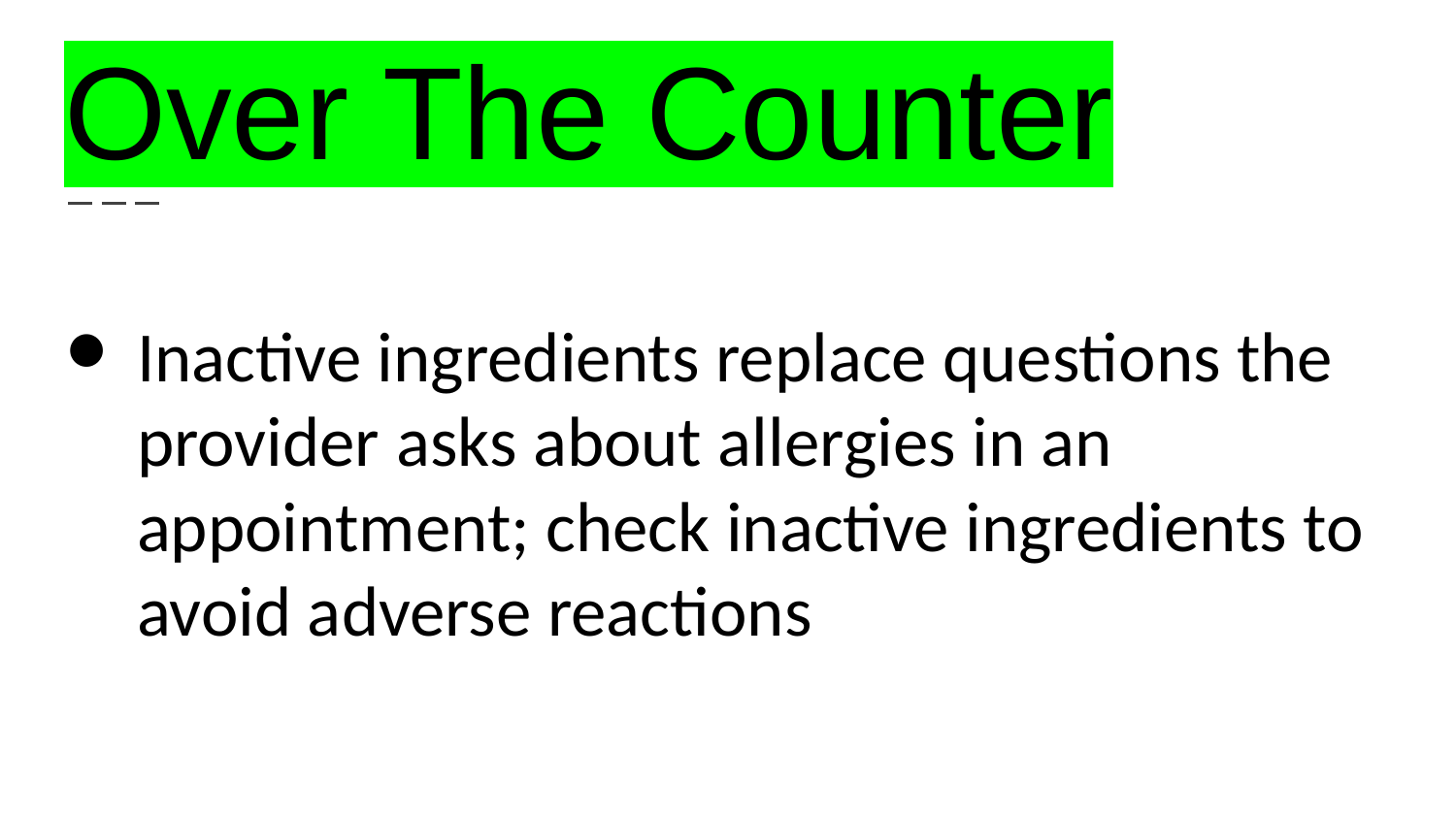

# Over The Counter
Inactive ingredients replace questions the provider asks about allergies in an appointment; check inactive ingredients to avoid adverse reactions